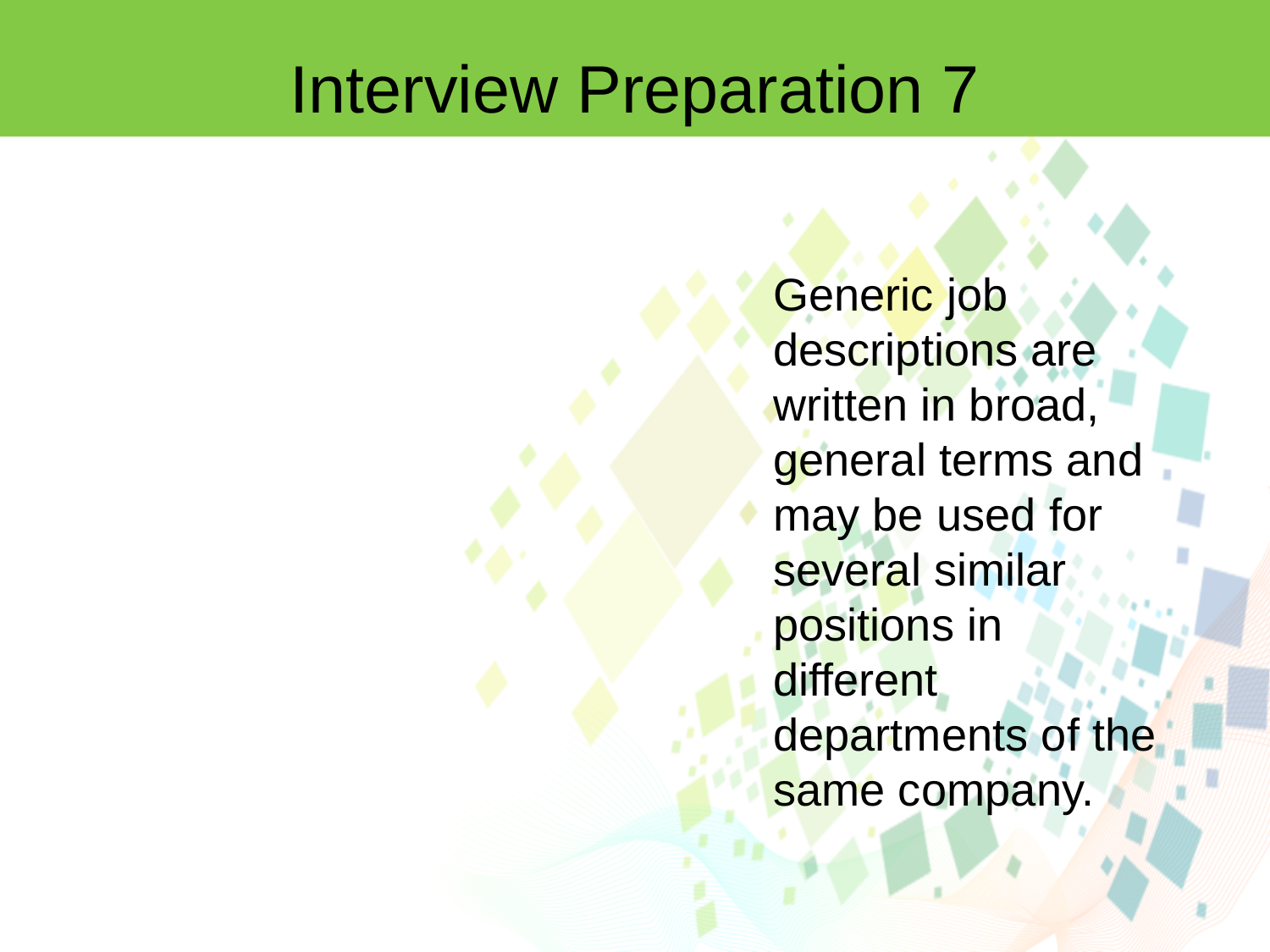

Interview Preparation 7
Generic job descriptions are written in broad, general terms and
may be used for several similar positions in different departments of the same company.